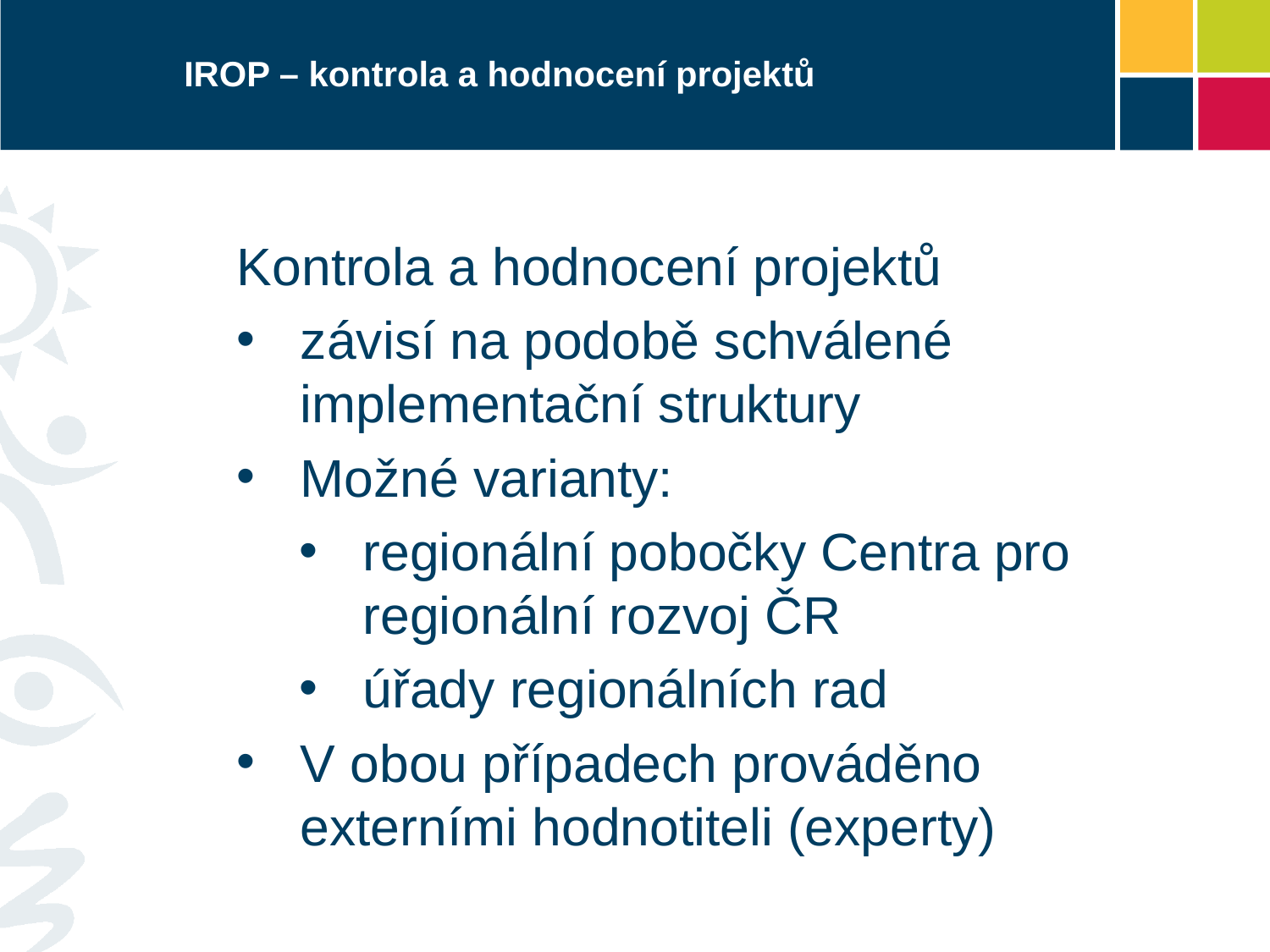

# IROP – kontrola a hodnocení projektů
Kontrola a hodnocení projektů
závisí na podobě schválené implementační struktury
Možné varianty:
regionální pobočky Centra pro regionální rozvoj ČR
úřady regionálních rad
V obou případech prováděno externími hodnotiteli (experty)